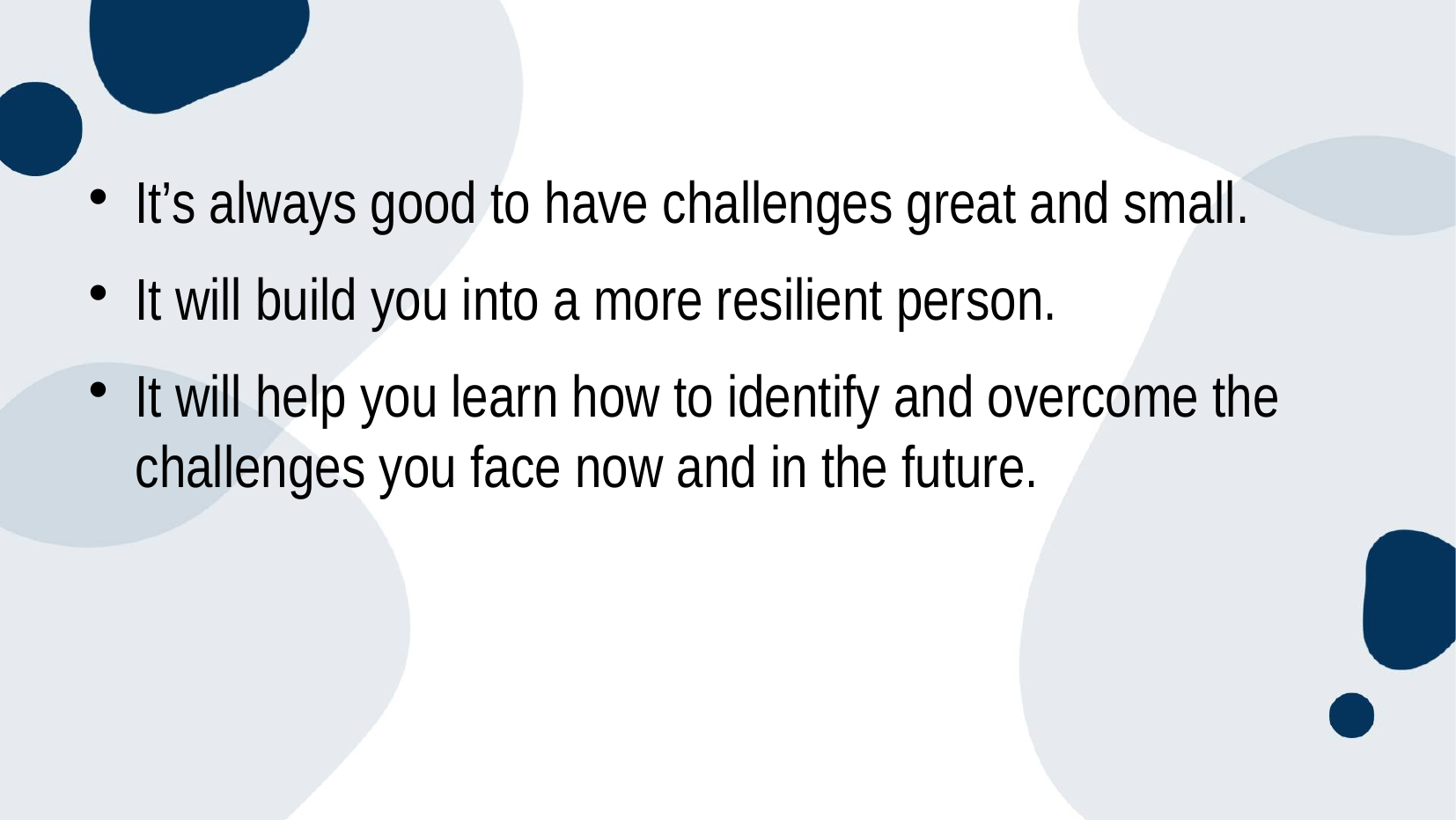

#
It’s always good to have challenges great and small.
It will build you into a more resilient person.
It will help you learn how to identify and overcome the challenges you face now and in the future.